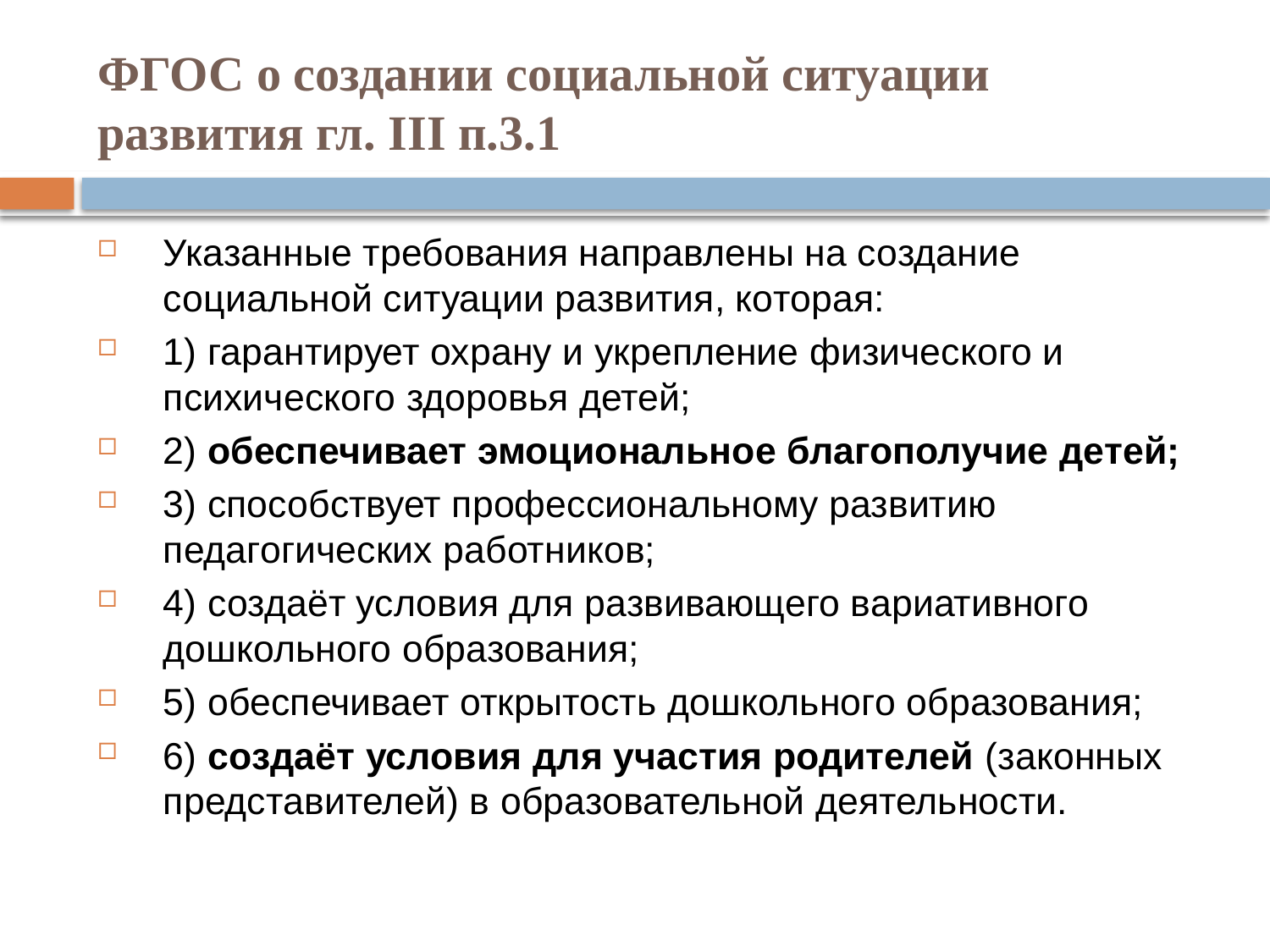

# ФГОС о создании социальной ситуации развития гл. III п.3.1
Указанные требования направлены на создание социальной ситуации развития, которая:
1) гарантирует охрану и укрепление физического и психического здоровья детей;
2) обеспечивает эмоциональное благополучие детей;
3) способствует профессиональному развитию педагогических работников;
4) создаёт условия для развивающего вариативного дошкольного образования;
5) обеспечивает открытость дошкольного образования;
6) создаёт условия для участия родителей (законных представителей) в образовательной деятельности.